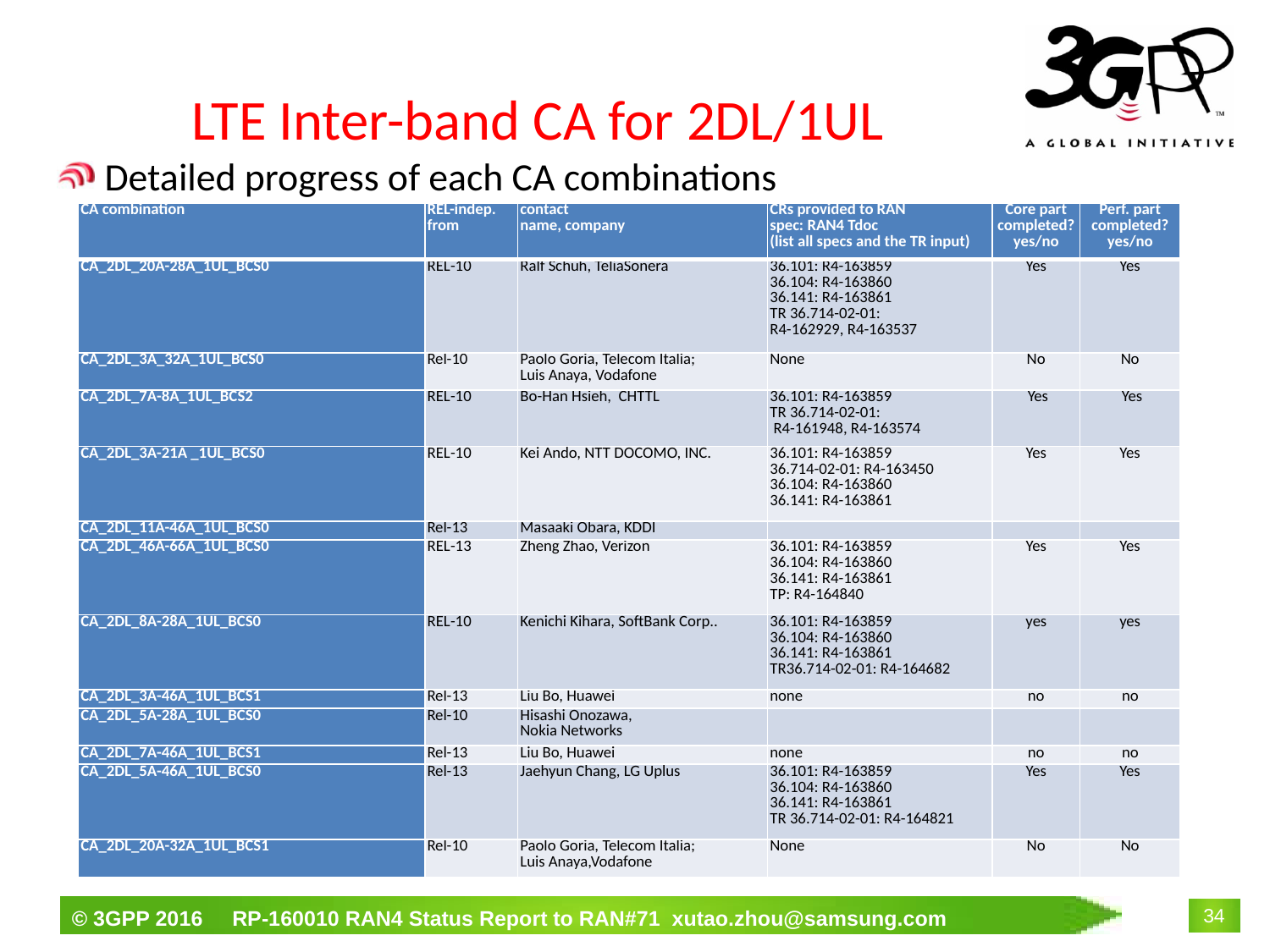

# LTE Inter-band CA for 2DL/1UL
Detailed progress of each CA combinations

| CA combination | REL-indep. from | contact name, company | CRs provided to RAN spec: RAN4 Tdoc (list all specs and the TR input) | Core part completed? yes/no | Perf. part completed? yes/no |
| --- | --- | --- | --- | --- | --- |
| CA\_2DL\_20A-28A\_1UL\_BCS0 | REL-10 | Ralf Schuh, TeliaSonera | 36.101: R4-163859 36.104: R4-163860 36.141: R4-163861 TR 36.714-02-01: R4-162929, R4-163537 | Yes | Yes |
| CA\_2DL\_3A\_32A\_1UL\_BCS0 | Rel-10 | Paolo Goria, Telecom Italia; Luis Anaya, Vodafone | None | No | No |
| CA\_2DL\_7A-8A\_1UL\_BCS2 | REL-10 | Bo-Han Hsieh, CHTTL | 36.101: R4-163859 TR 36.714-02-01: R4-161948, R4-163574 | Yes | Yes |
| CA\_2DL\_3A-21A \_1UL\_BCS0 | REL-10 | Kei Ando, NTT DOCOMO, INC. | 36.101: R4-163859 36.714-02-01: R4-163450 36.104: R4-163860 36.141: R4-163861 | Yes | Yes |
| CA\_2DL\_11A-46A\_1UL\_BCS0 | Rel-13 | Masaaki Obara, KDDI |  |  |  |
| CA\_2DL\_46A-66A\_1UL\_BCS0 | REL-13 | Zheng Zhao, Verizon | 36.101: R4-163859 36.104: R4-163860 36.141: R4-163861 TP: R4-164840 | Yes | Yes |
| CA\_2DL\_8A-28A\_1UL\_BCS0 | REL-10 | Kenichi Kihara, SoftBank Corp.. | 36.101: R4-163859 36.104: R4-163860 36.141: R4-163861 TR36.714-02-01: R4-164682 | yes | yes |
| CA\_2DL\_3A-46A\_1UL\_BCS1 | Rel-13 | Liu Bo, Huawei | none | no | no |
| CA\_2DL\_5A-28A\_1UL\_BCS0 | Rel-10 | Hisashi Onozawa, Nokia Networks |  |  |  |
| CA\_2DL\_7A-46A\_1UL\_BCS1 | Rel-13 | Liu Bo, Huawei | none | no | no |
| CA\_2DL\_5A-46A\_1UL\_BCS0 | Rel-13 | Jaehyun Chang, LG Uplus | 36.101: R4-163859 36.104: R4-163860 36.141: R4-163861 TR 36.714-02-01: R4-164821 | Yes | Yes |
| CA\_2DL\_20A-32A\_1UL\_BCS1 | Rel-10 | Paolo Goria, Telecom Italia; Luis Anaya,Vodafone | None | No | No |